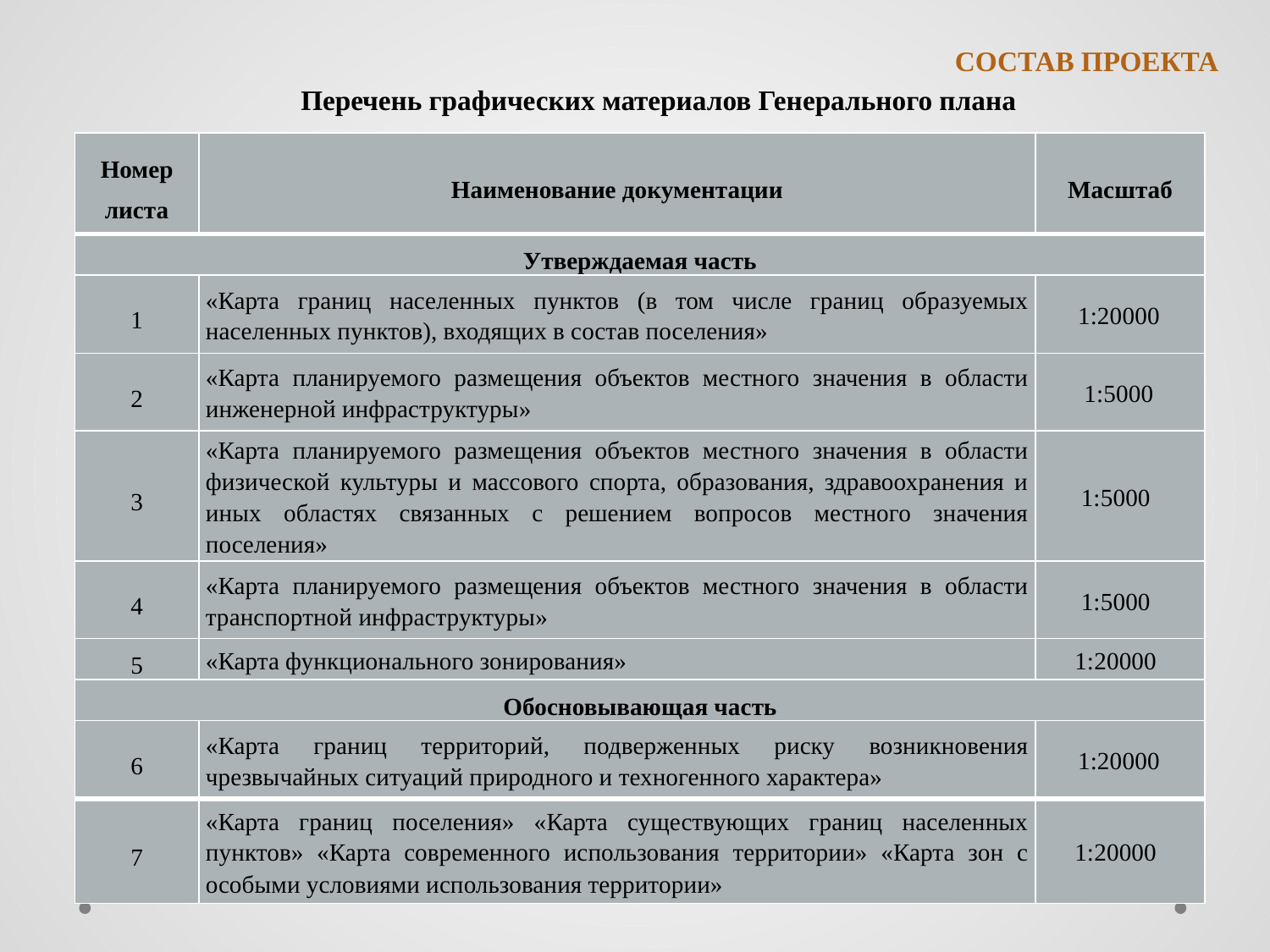

СОСТАВ ПРОЕКТА
Перечень графических материалов Генерального плана
| Номер листа | Наименование документации | Масштаб |
| --- | --- | --- |
| Утверждаемая часть |  |  |
| 1 | «Карта границ населенных пунктов (в том числе границ образуемых населенных пунктов), входящих в состав поселения» | 1:20000 |
| 2 | «Карта планируемого размещения объектов местного значения в области инженерной инфраструктуры» | 1:5000 |
| 3 | «Карта планируемого размещения объектов местного значения в области физической культуры и массового спорта, образования, здравоохранения и иных областях связанных с решением вопросов местного значения поселения» | 1:5000 |
| 4 | «Карта планируемого размещения объектов местного значения в области транспортной инфраструктуры» | 1:5000 |
| 5 | «Карта функционального зонирования» | 1:20000 |
| Обосновывающая часть |  |  |
| 6 | «Карта границ территорий, подверженных риску возникновения чрезвычайных ситуаций природного и техногенного характера» | 1:20000 |
| 7 | «Карта границ поселения» «Карта существующих границ населенных пунктов» «Карта современного использования территории» «Карта зон с особыми условиями использования территории» | 1:20000 |